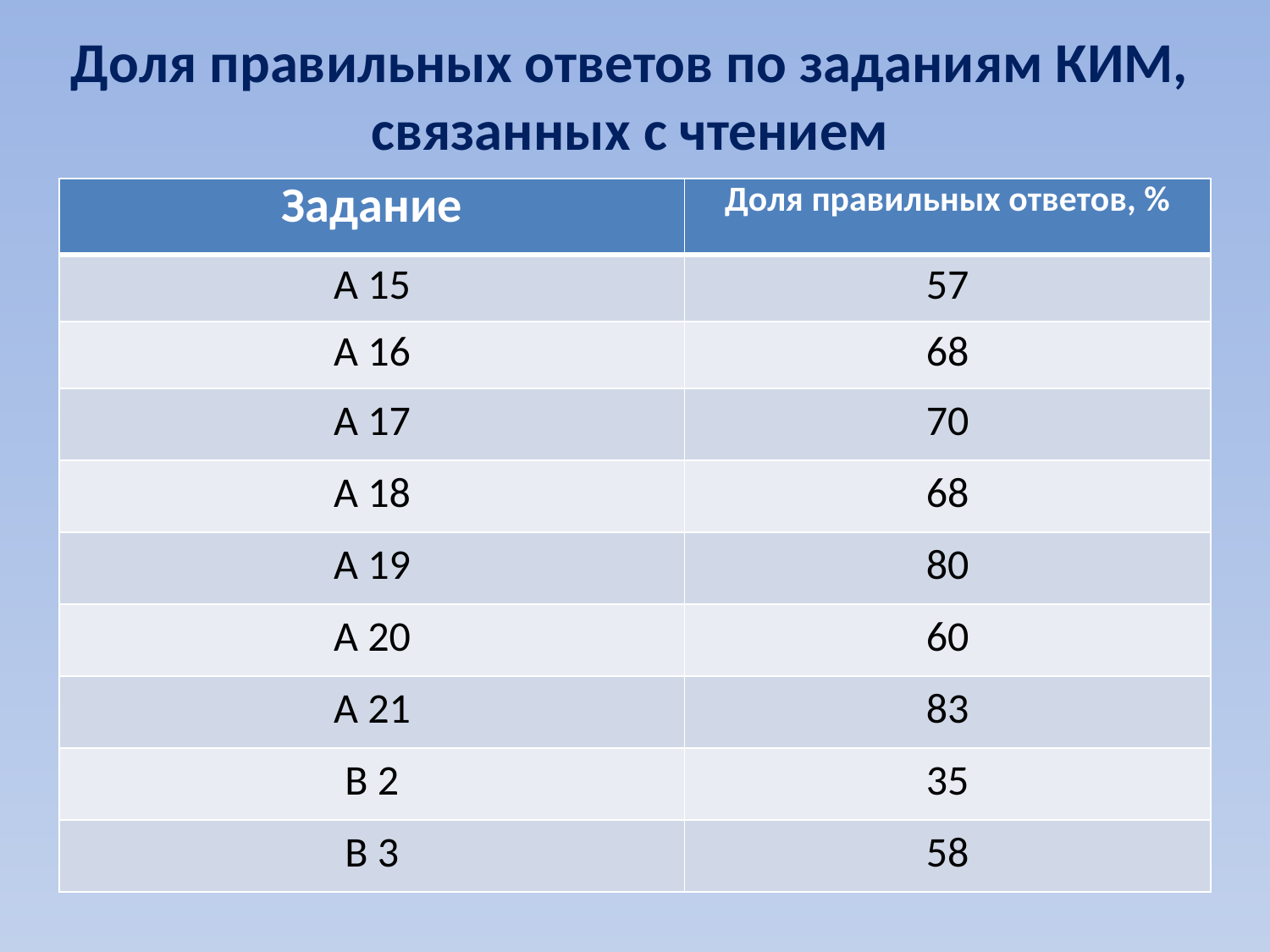

Доля правильных ответов по заданиям КИМ, связанных с чтением
| Задание | Доля правильных ответов, % |
| --- | --- |
| А 15 | 57 |
| А 16 | 68 |
| А 17 | 70 |
| А 18 | 68 |
| А 19 | 80 |
| А 20 | 60 |
| А 21 | 83 |
| В 2 | 35 |
| В 3 | 58 |